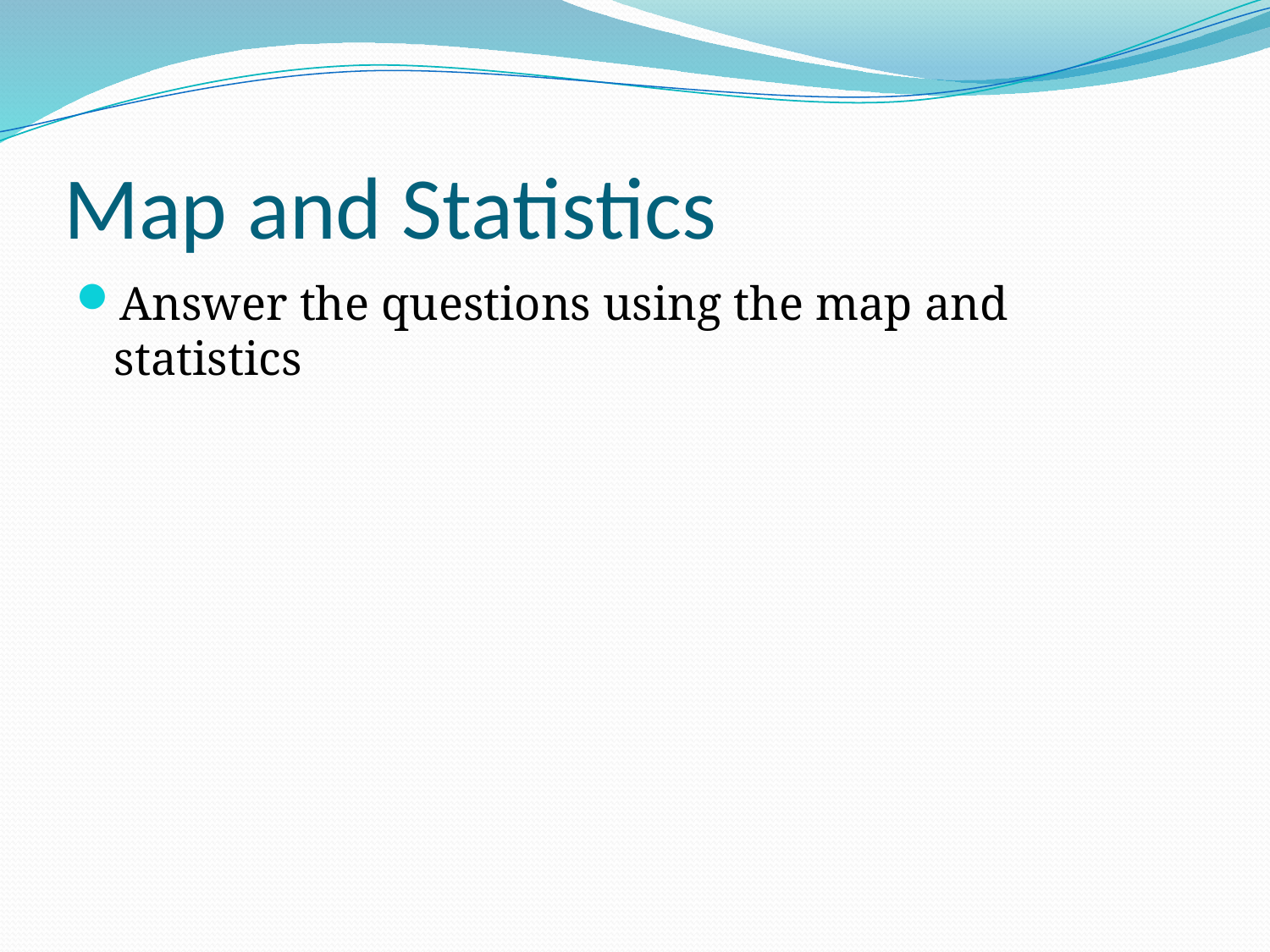

# Map and Statistics
Answer the questions using the map and statistics